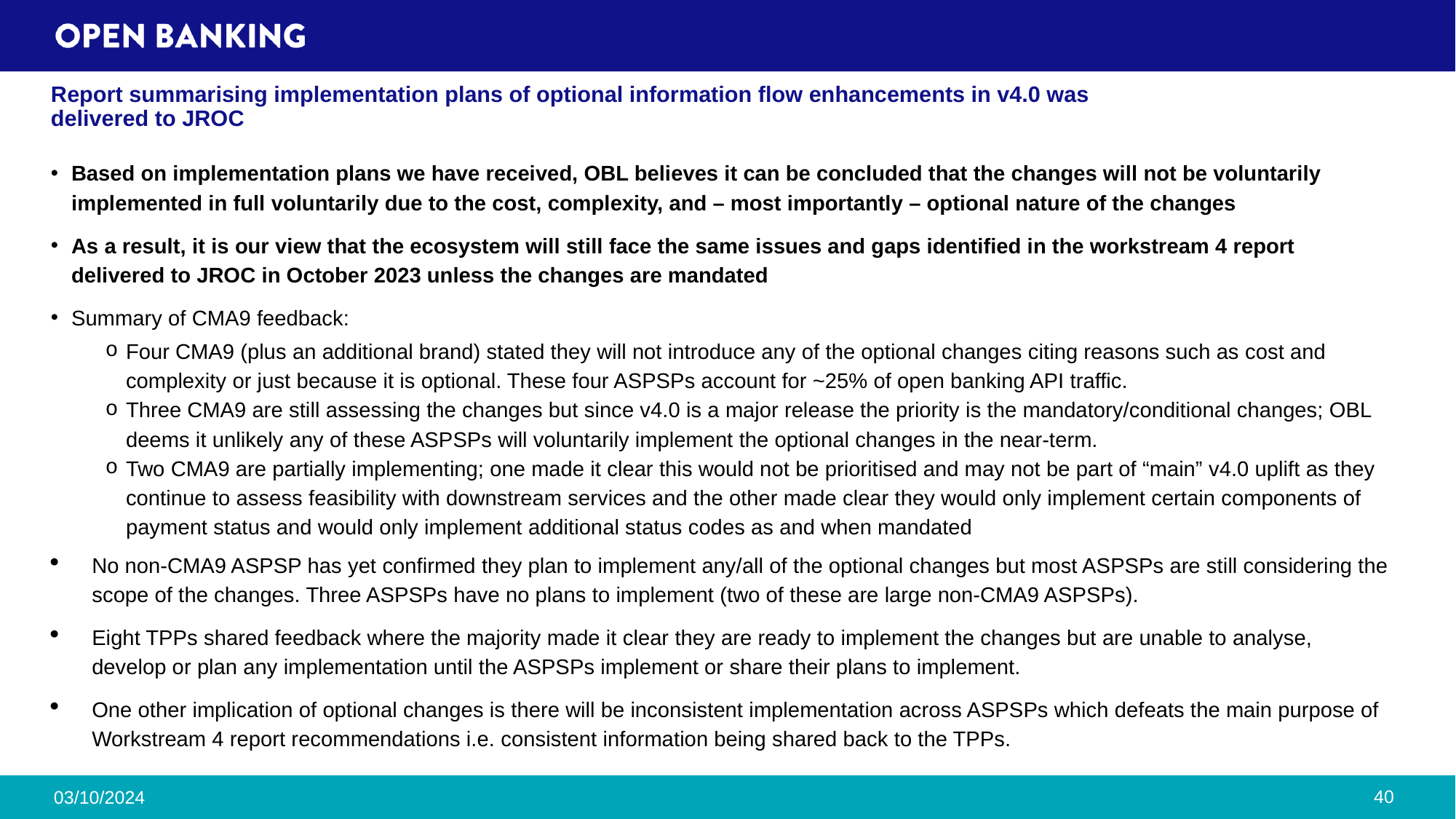

# Report summarising implementation plans of optional information flow enhancements in v4.0 was delivered to JROC
Based on implementation plans we have received, OBL believes it can be concluded that the changes will not be voluntarily implemented in full voluntarily due to the cost, complexity, and – most importantly – optional nature of the changes
As a result, it is our view that the ecosystem will still face the same issues and gaps identified in the workstream 4 report delivered to JROC in October 2023 unless the changes are mandated
Summary of CMA9 feedback:
Four CMA9 (plus an additional brand) stated they will not introduce any of the optional changes citing reasons such as cost and complexity or just because it is optional. These four ASPSPs account for ~25% of open banking API traffic.
Three CMA9 are still assessing the changes but since v4.0 is a major release the priority is the mandatory/conditional changes; OBL deems it unlikely any of these ASPSPs will voluntarily implement the optional changes in the near-term.
Two CMA9 are partially implementing; one made it clear this would not be prioritised and may not be part of “main” v4.0 uplift as they continue to assess feasibility with downstream services and the other made clear they would only implement certain components of payment status and would only implement additional status codes as and when mandated
No non-CMA9 ASPSP has yet confirmed they plan to implement any/all of the optional changes but most ASPSPs are still considering the scope of the changes. Three ASPSPs have no plans to implement (two of these are large non-CMA9 ASPSPs).
Eight TPPs shared feedback where the majority made it clear they are ready to implement the changes but are unable to analyse, develop or plan any implementation until the ASPSPs implement or share their plans to implement.
One other implication of optional changes is there will be inconsistent implementation across ASPSPs which defeats the main purpose of Workstream 4 report recommendations i.e. consistent information being shared back to the TPPs.

40
03/10/2024